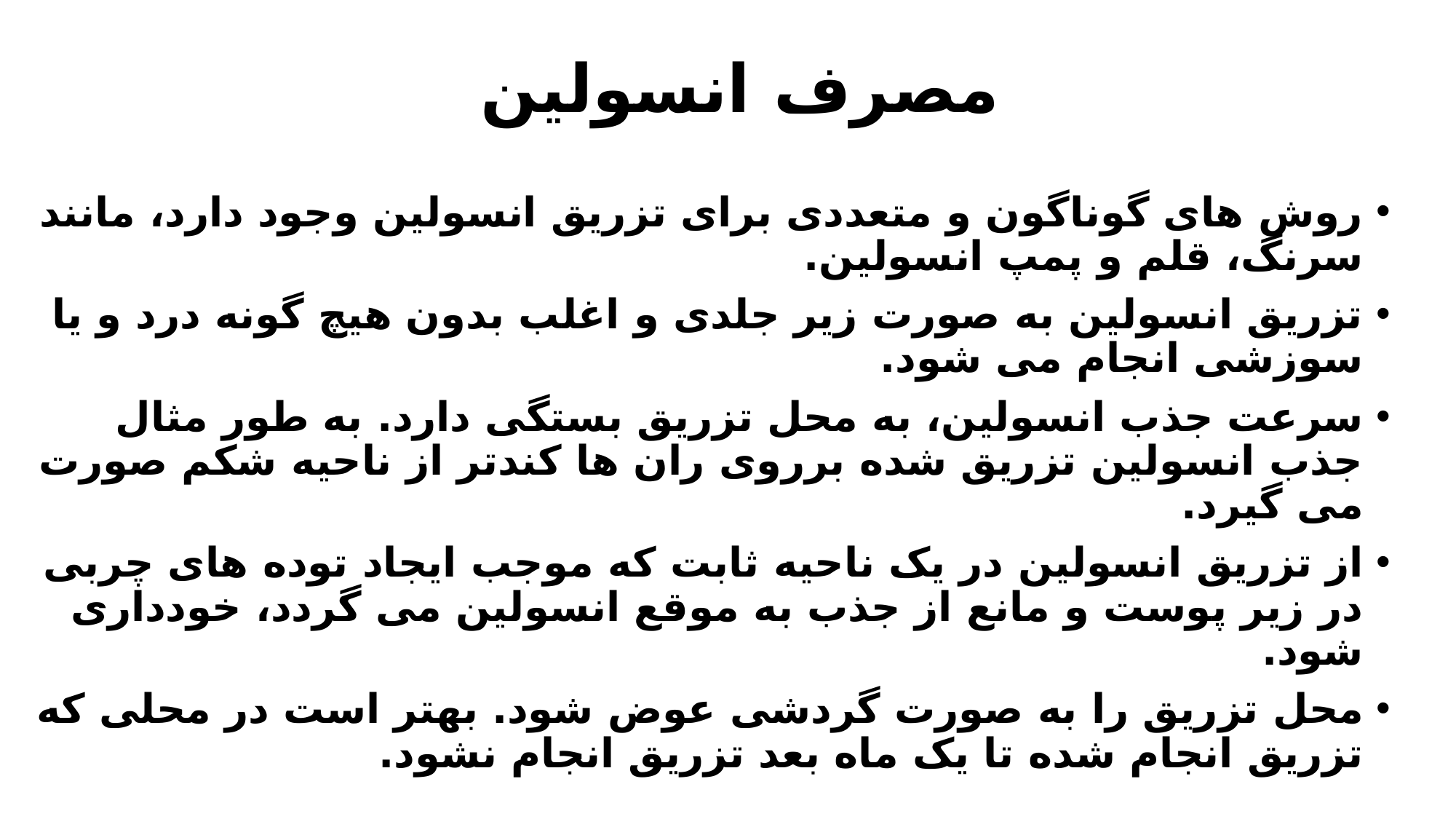

# مصرف انسولين
روش های گوناگون و متعددی برای تزریق انسولین وجود دارد، مانند سرنگ، قلم و پمپ انسولین.
تزریق انسولین به صورت زیر جلدی و اغلب بدون هیچ گونه درد و یا سوزشی انجام می شود.
سرعت جذب انسولین، به محل تزریق بستگی دارد. به طور مثال جذب انسولین تزریق شده برروی ران ها کندتر از ناحیه شکم صورت می گیرد.
از تزریق انسولین در یک ناحیه ثابت که موجب ایجاد توده های چربی در زیر پوست و مانع از جذب به موقع انسولین می گردد، خودداری شود.
محل تزریق را به صورت گردشی عوض شود. بهتر است در محلی که تزریق انجام شده تا یک ماه بعد تزریق انجام نشود.